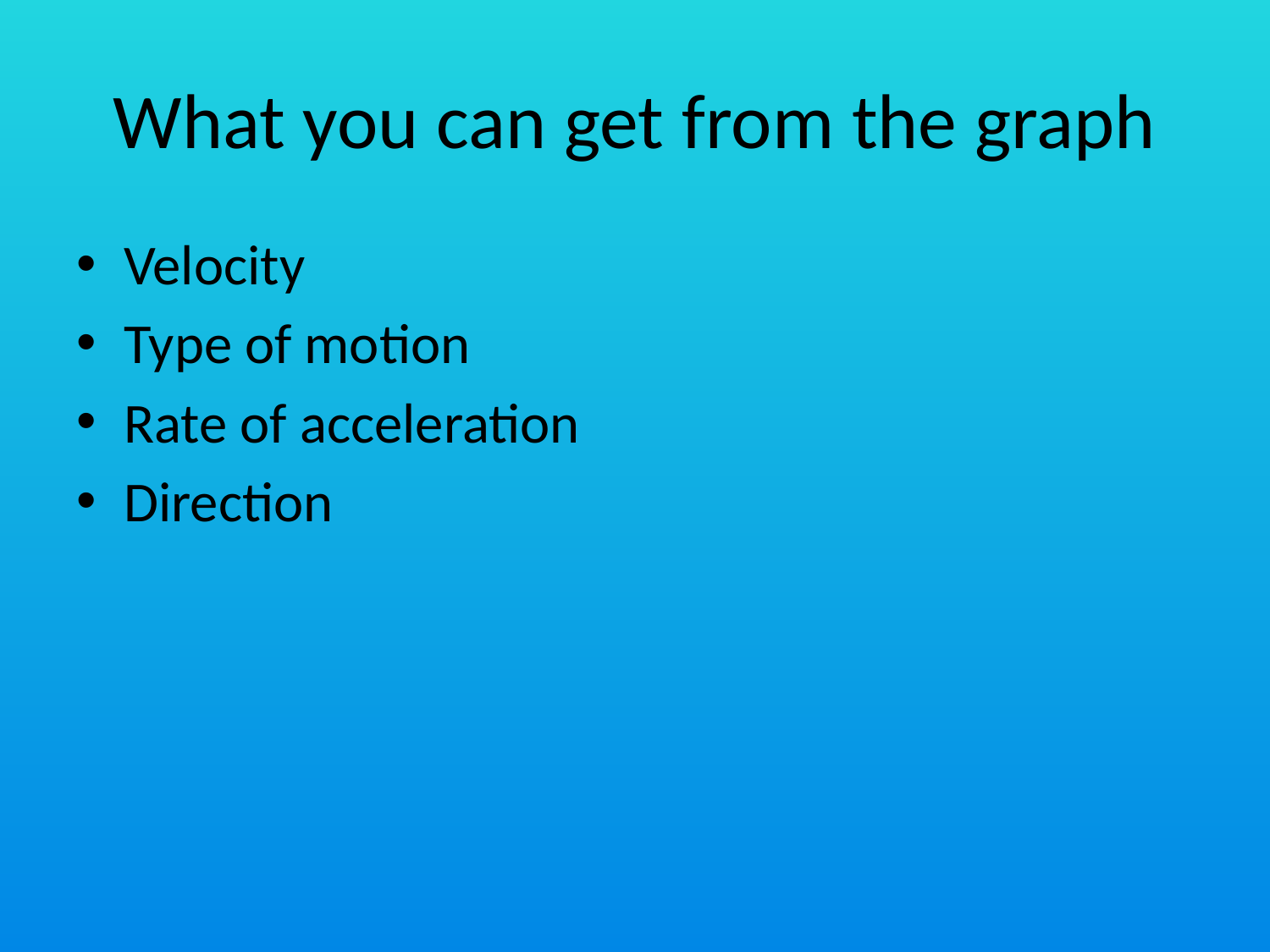

# What you can get from the graph
Velocity
Type of motion
Rate of acceleration
Direction